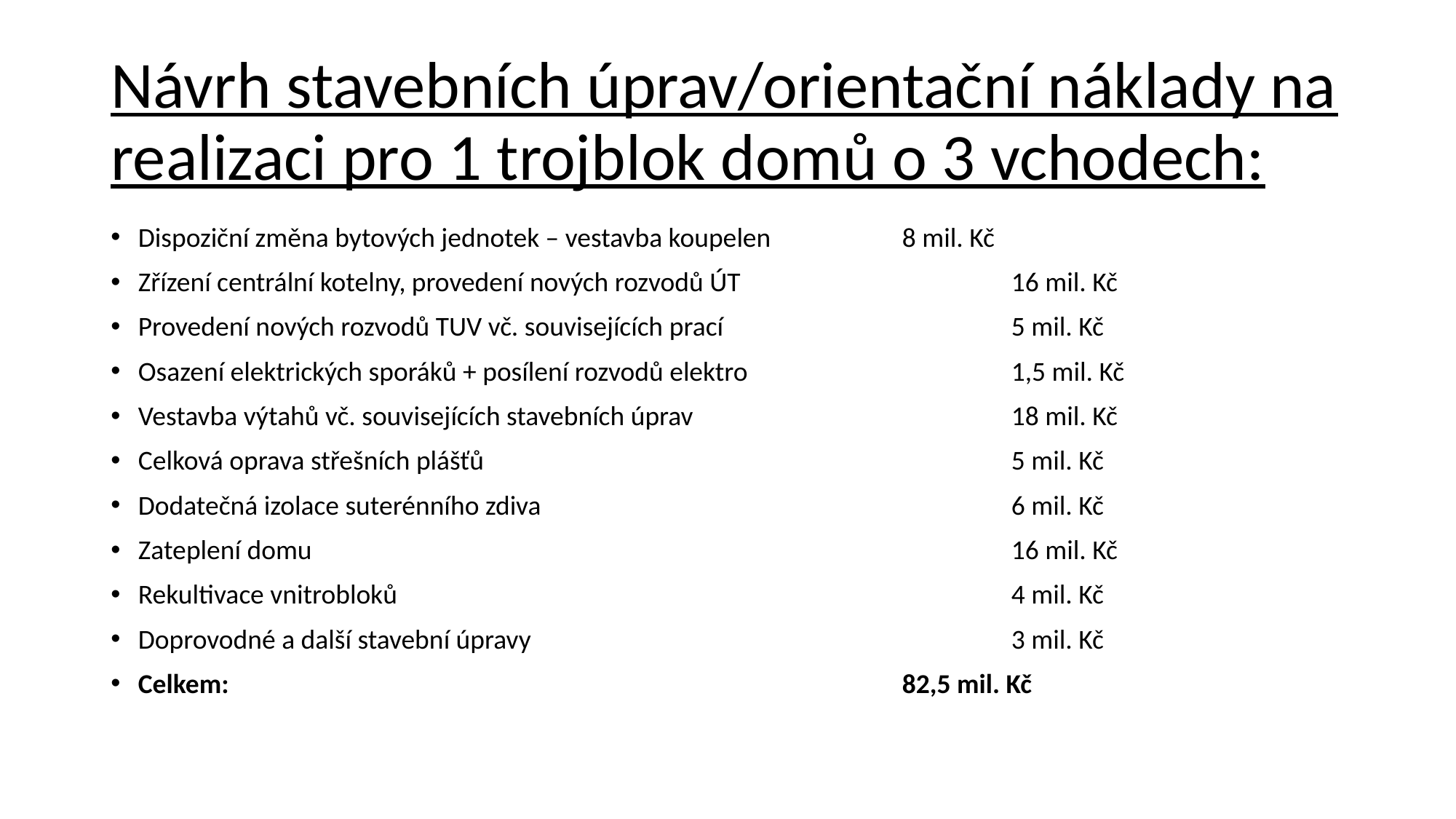

# Návrh stavebních úprav/orientační náklady na realizaci pro 1 trojblok domů o 3 vchodech:
Dispoziční změna bytových jednotek – vestavba koupelen		8 mil. Kč
Zřízení centrální kotelny, provedení nových rozvodů ÚT			16 mil. Kč
Provedení nových rozvodů TUV vč. souvisejících prací			5 mil. Kč
Osazení elektrických sporáků + posílení rozvodů elektro			1,5 mil. Kč
Vestavba výtahů vč. souvisejících stavebních úprav			18 mil. Kč
Celková oprava střešních plášťů					5 mil. Kč
Dodatečná izolace suterénního zdiva					6 mil. Kč
Zateplení domu							16 mil. Kč
Rekultivace vnitrobloků						4 mil. Kč
Doprovodné a další stavební úpravy					3 mil. Kč
Celkem:							82,5 mil. Kč